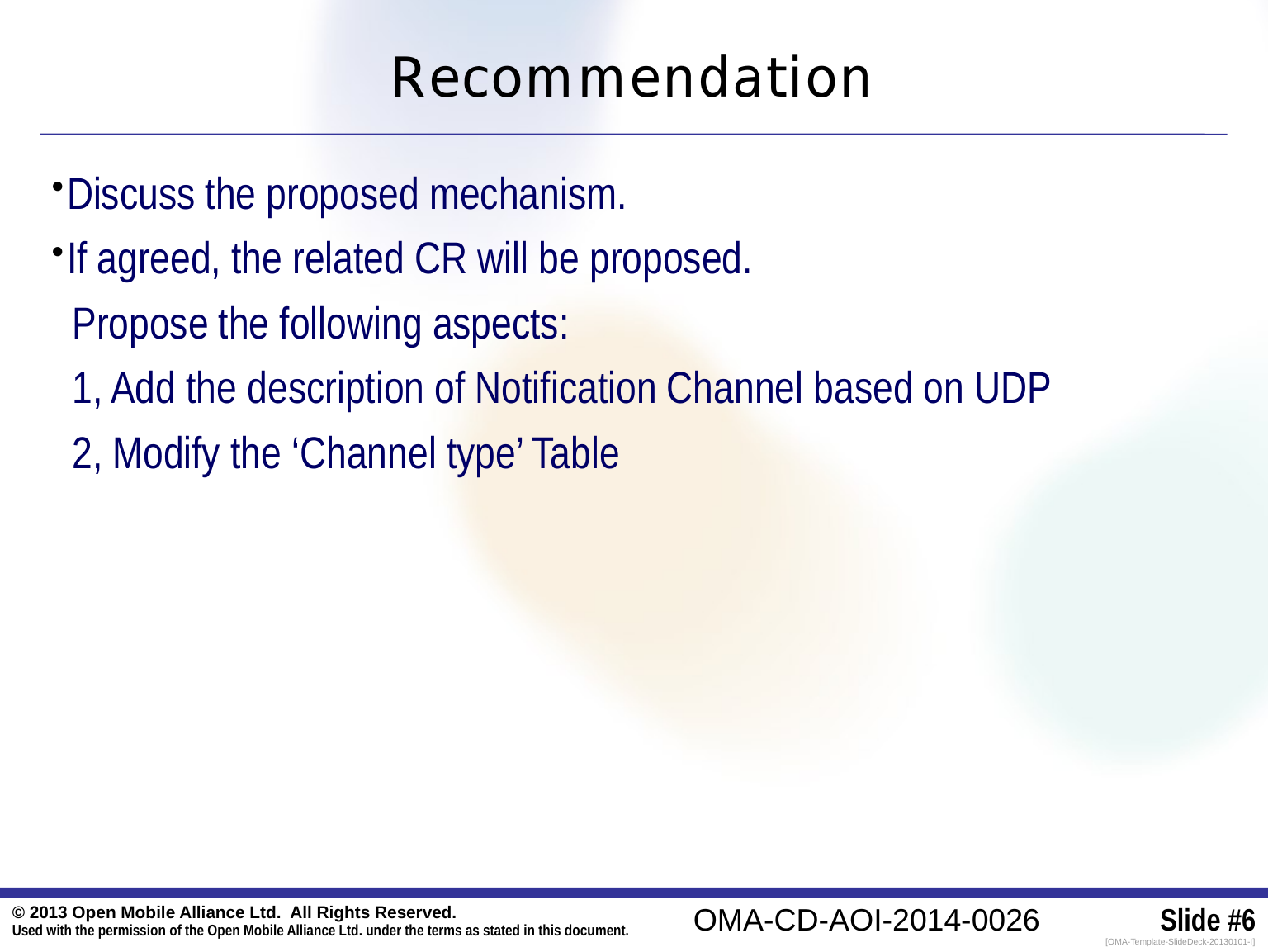

# Recommendation
Discuss the proposed mechanism.
If agreed, the related CR will be proposed.
  Propose the following aspects:
  1, Add the description of Notification Channel based on UDP
  2, Modify the ‘Channel type’ Table